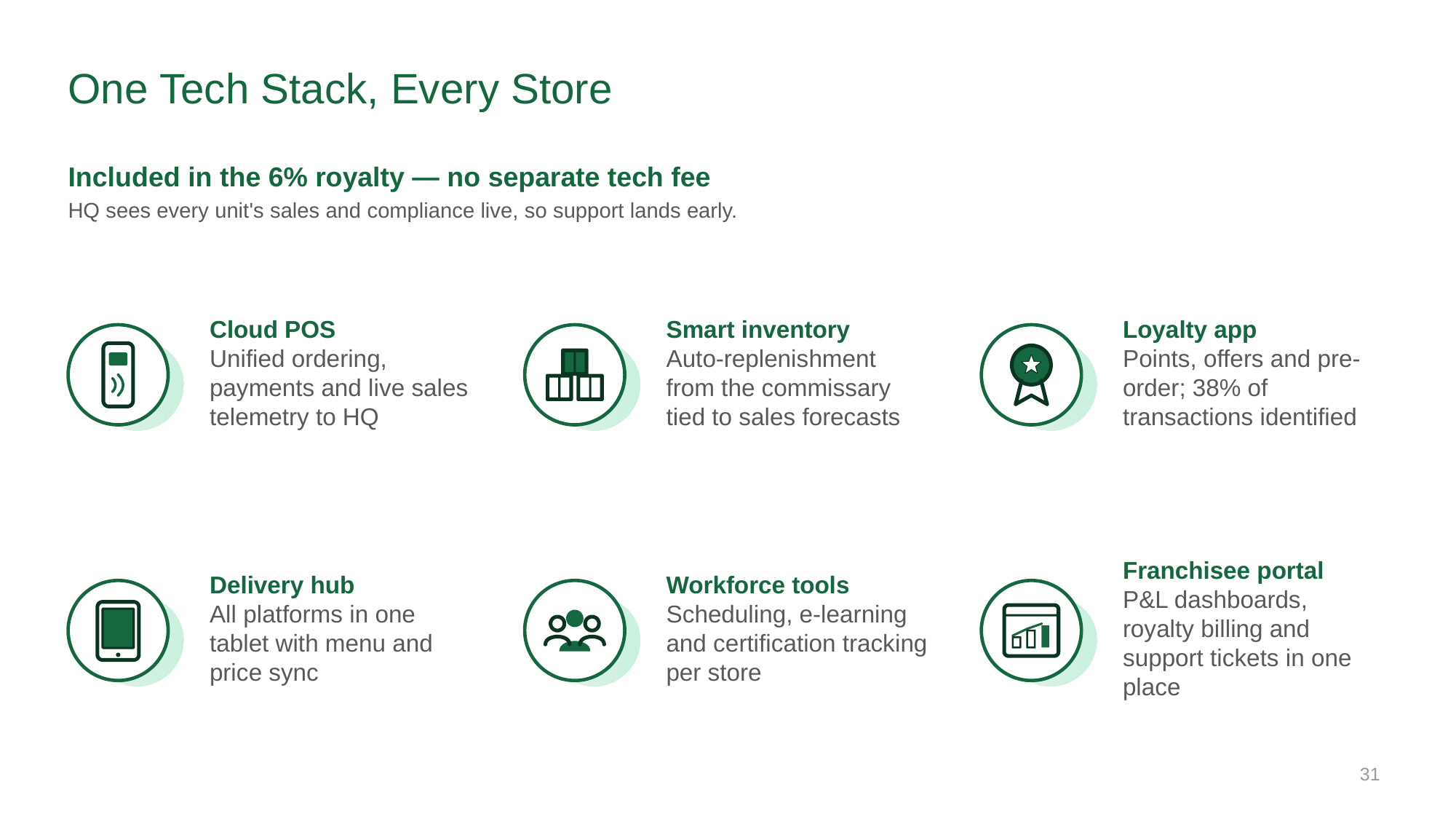

# One Tech Stack, Every Store
Included in the 6% royalty — no separate tech fee
HQ sees every unit's sales and compliance live, so support lands early.

Cloud POS
Unified ordering, payments and live sales telemetry to HQ

Smart inventory
Auto-replenishment from the commissary tied to sales forecasts

Loyalty app
Points, offers and pre-order; 38% of transactions identified

Delivery hub
All platforms in one tablet with menu and price sync

Workforce tools
Scheduling, e-learning and certification tracking per store

Franchisee portal
P&L dashboards, royalty billing and support tickets in one place

31